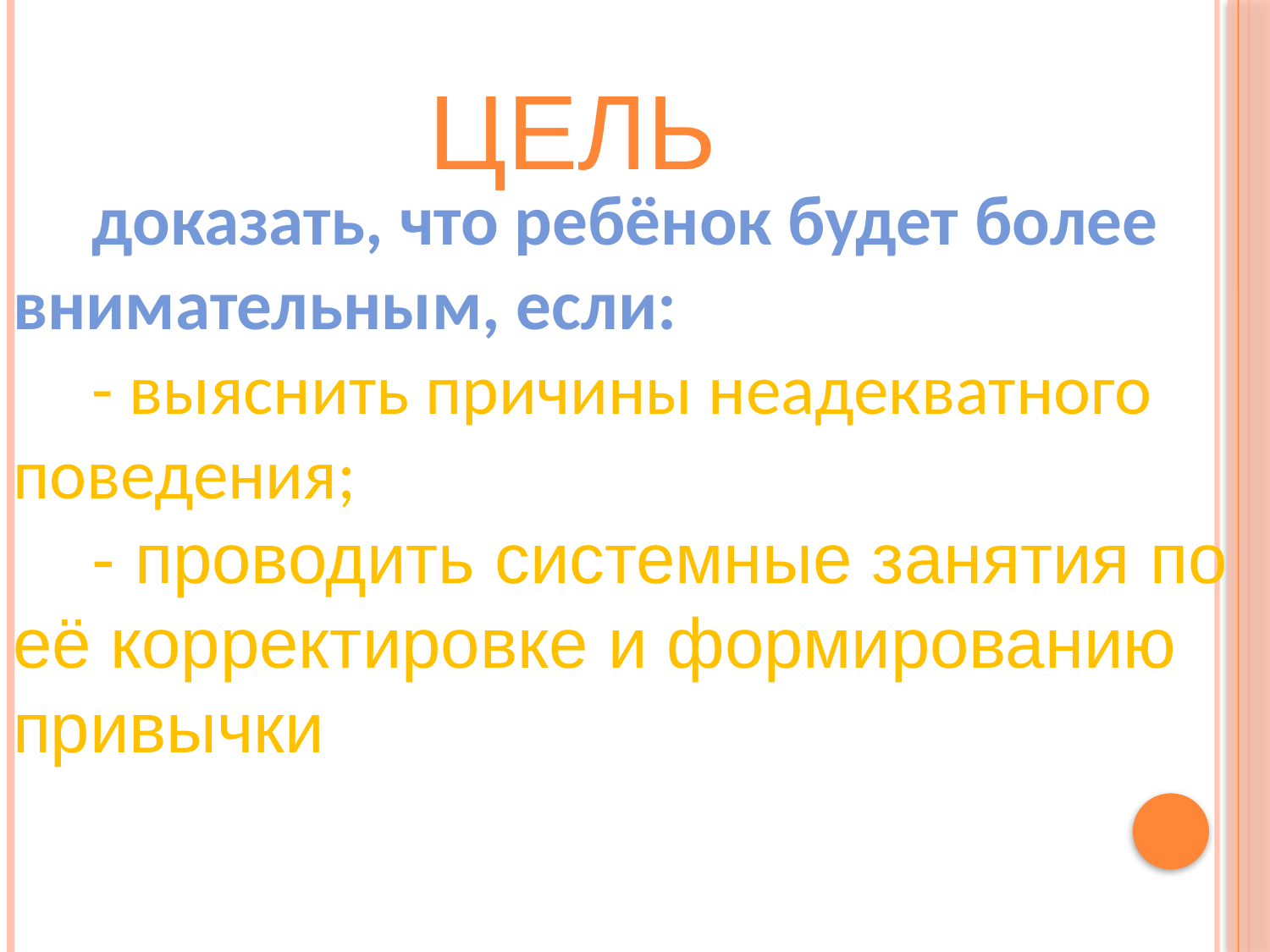

# ЦЕЛЬ
доказать, что ребёнок будет более внимательным, если:
- выяснить причины неадекватного поведения;
- проводить системные занятия по её корректировке и формированию привычки